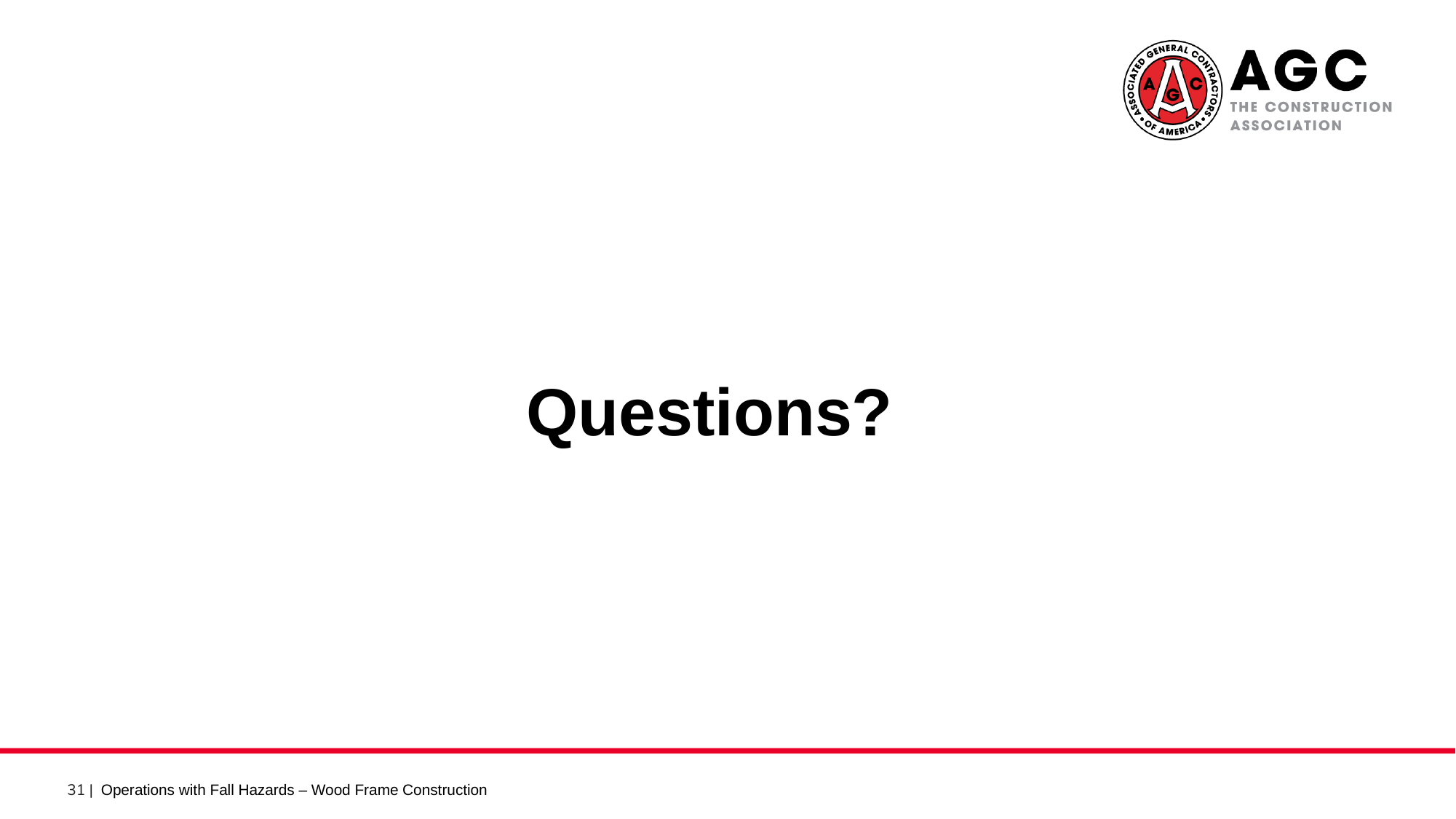

Questions?
Operations with Fall Hazards – Wood Frame Construction